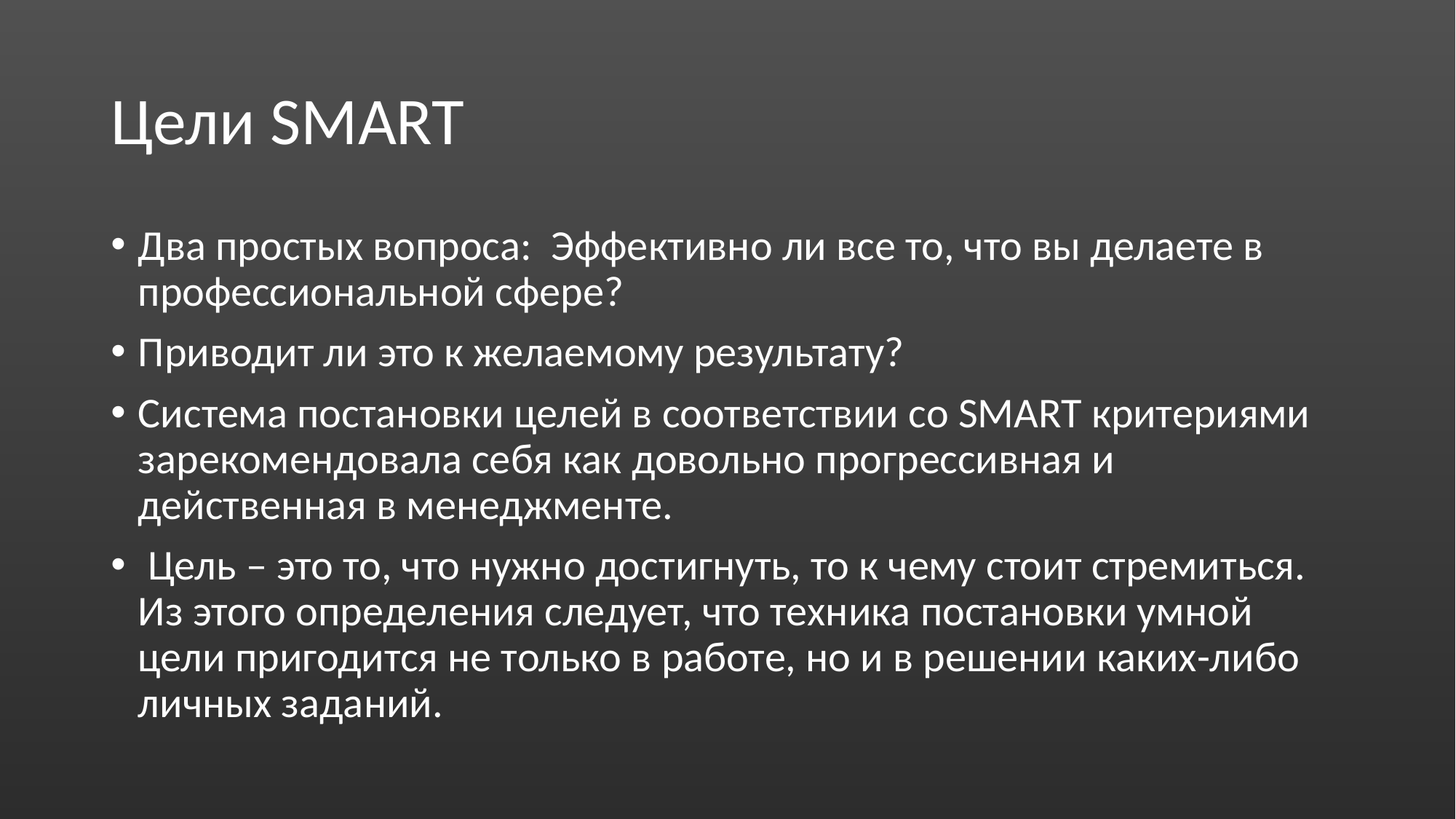

# Цели SMART
Два простых вопроса:  Эффективно ли все то, что вы делаете в профессиональной сфере?
Приводит ли это к желаемому результату?
Система постановки целей в соответствии со SMART критериями зарекомендовала себя как довольно прогрессивная и действенная в менеджменте.
 Цель – это то, что нужно достигнуть, то к чему стоит стремиться. Из этого определения следует, что техника постановки умной цели пригодится не только в работе, но и в решении каких-либо личных заданий.